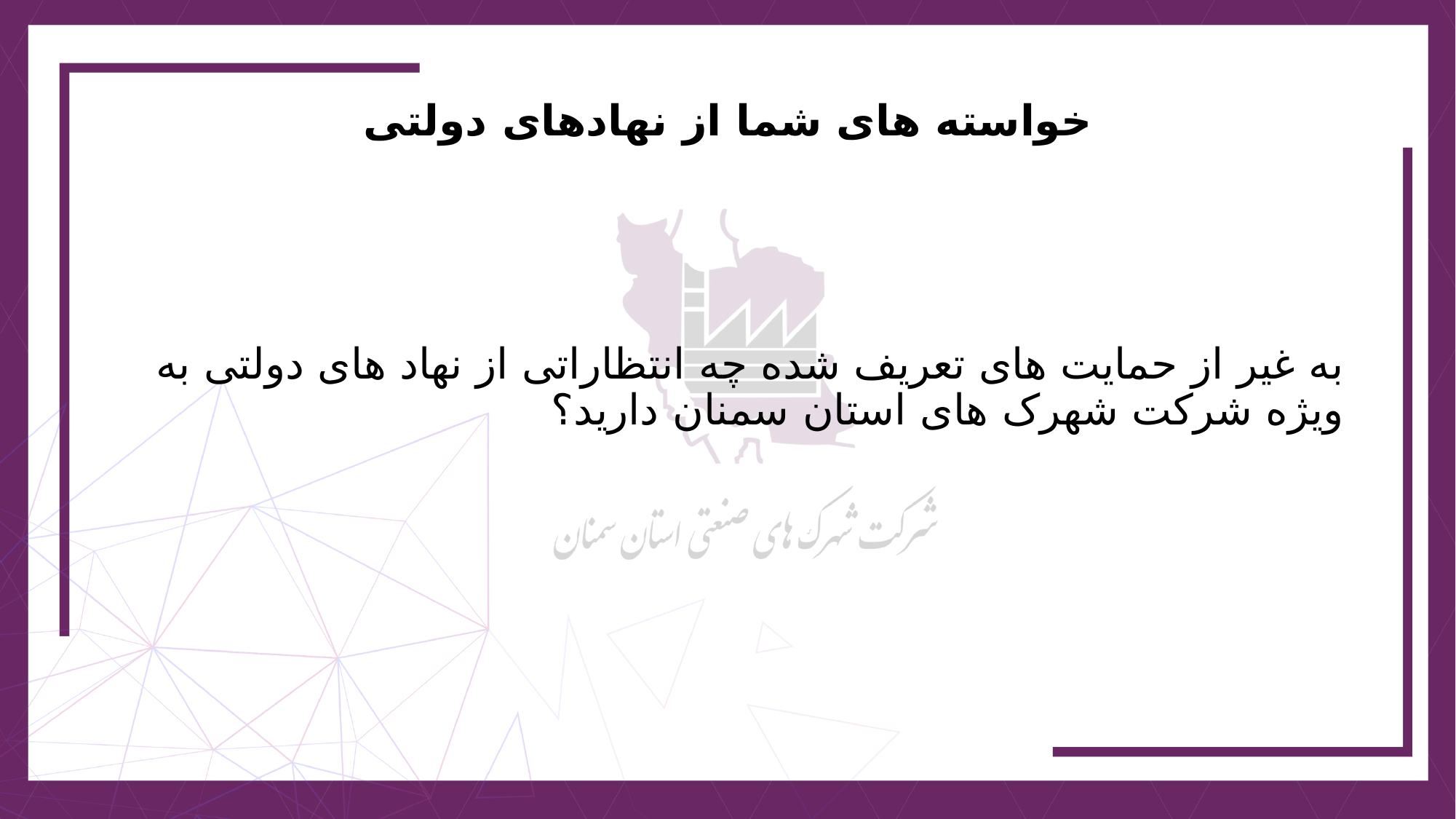

خواسته های شما از نهادهای دولتی
# به غير از حمايت های تعريف شده چه انتظاراتی از نهاد های دولتی به ويژه شرکت شهرک های استان سمنان داريد؟